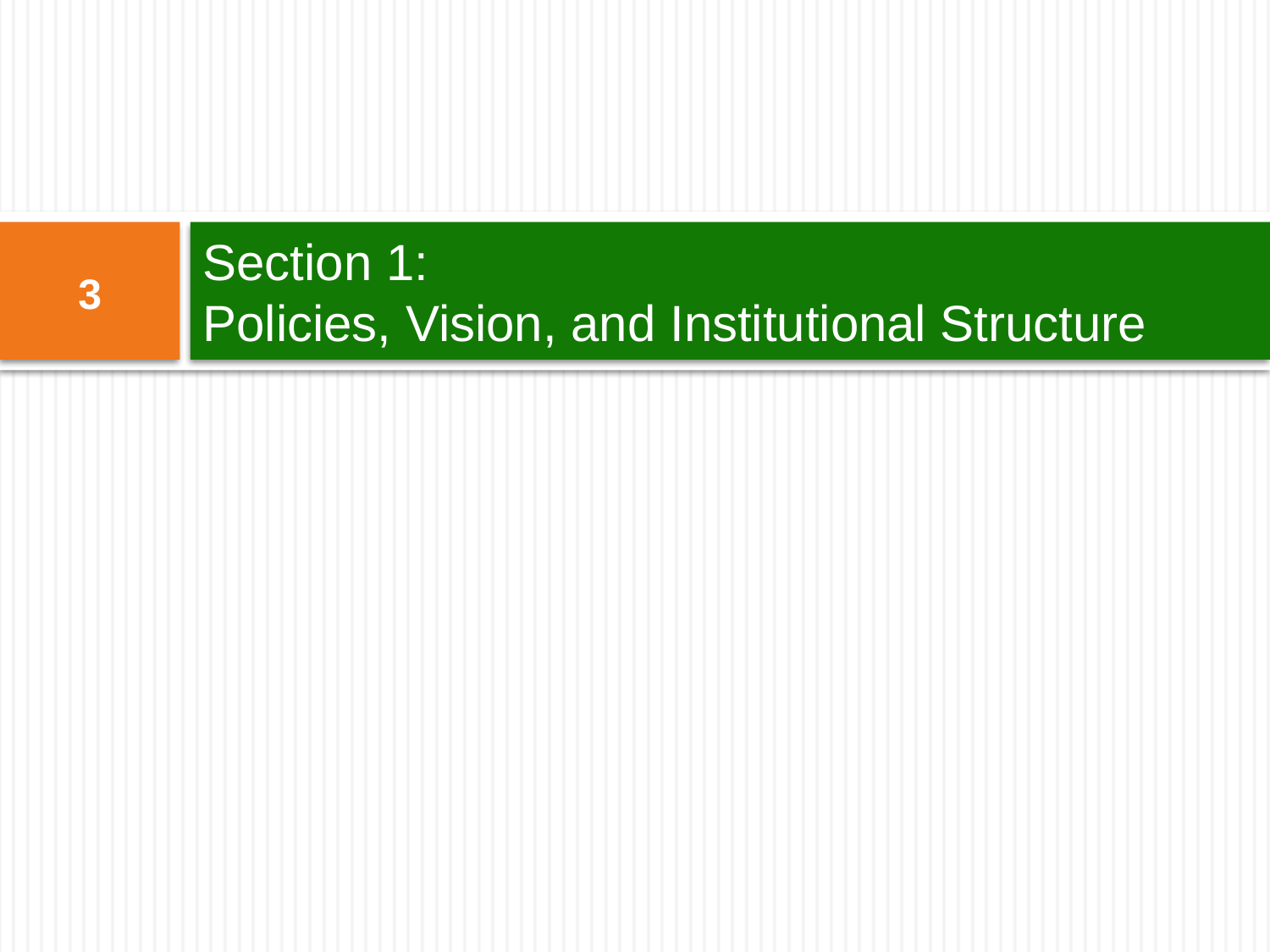

# Section 1: Policies, Vision, and Institutional Structure
3